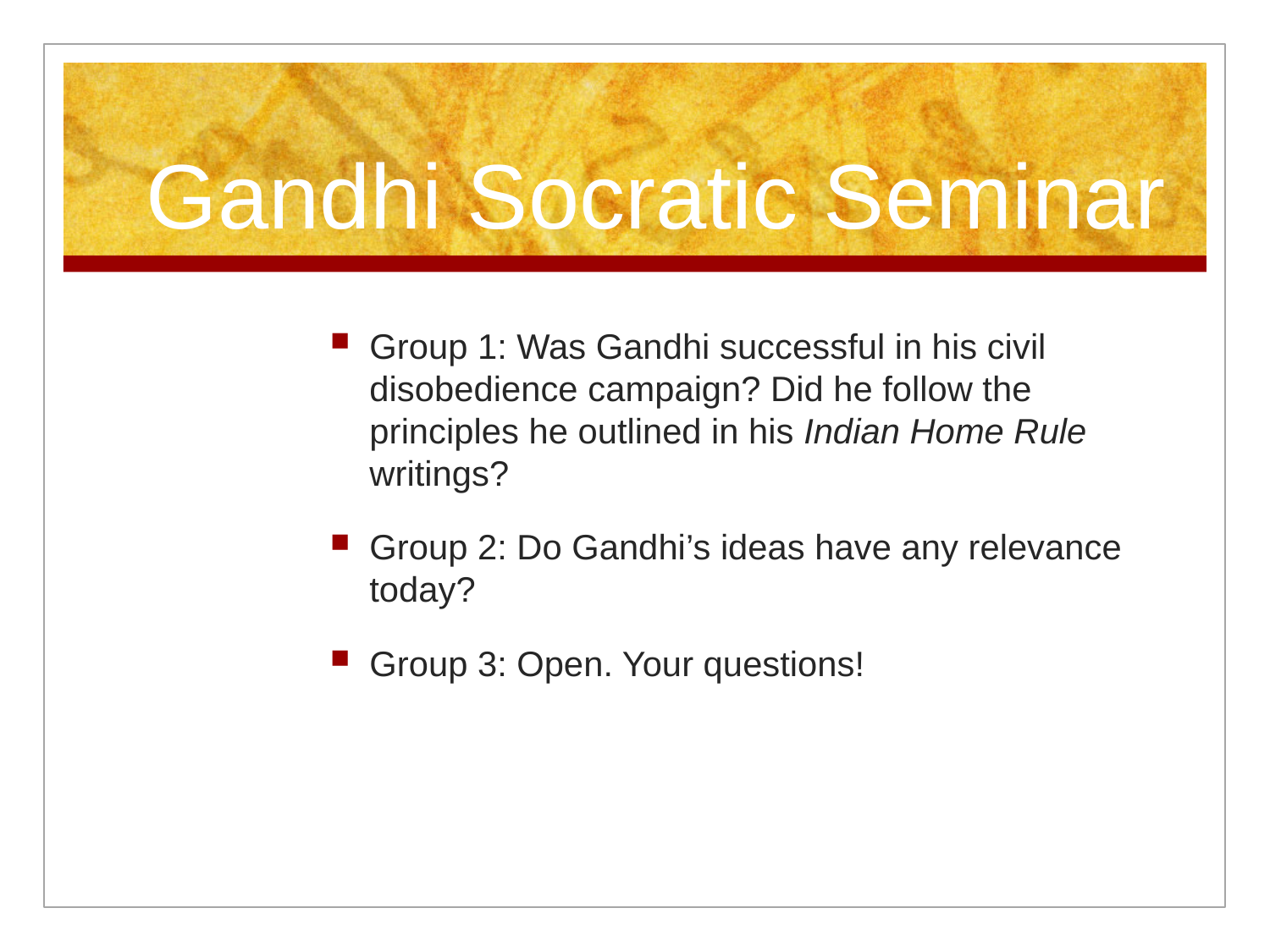

# Gandhi Socratic Seminar
Group 1: Was Gandhi successful in his civil disobedience campaign? Did he follow the principles he outlined in his Indian Home Rule writings?
Group 2: Do Gandhi’s ideas have any relevance today?
Group 3: Open. Your questions!